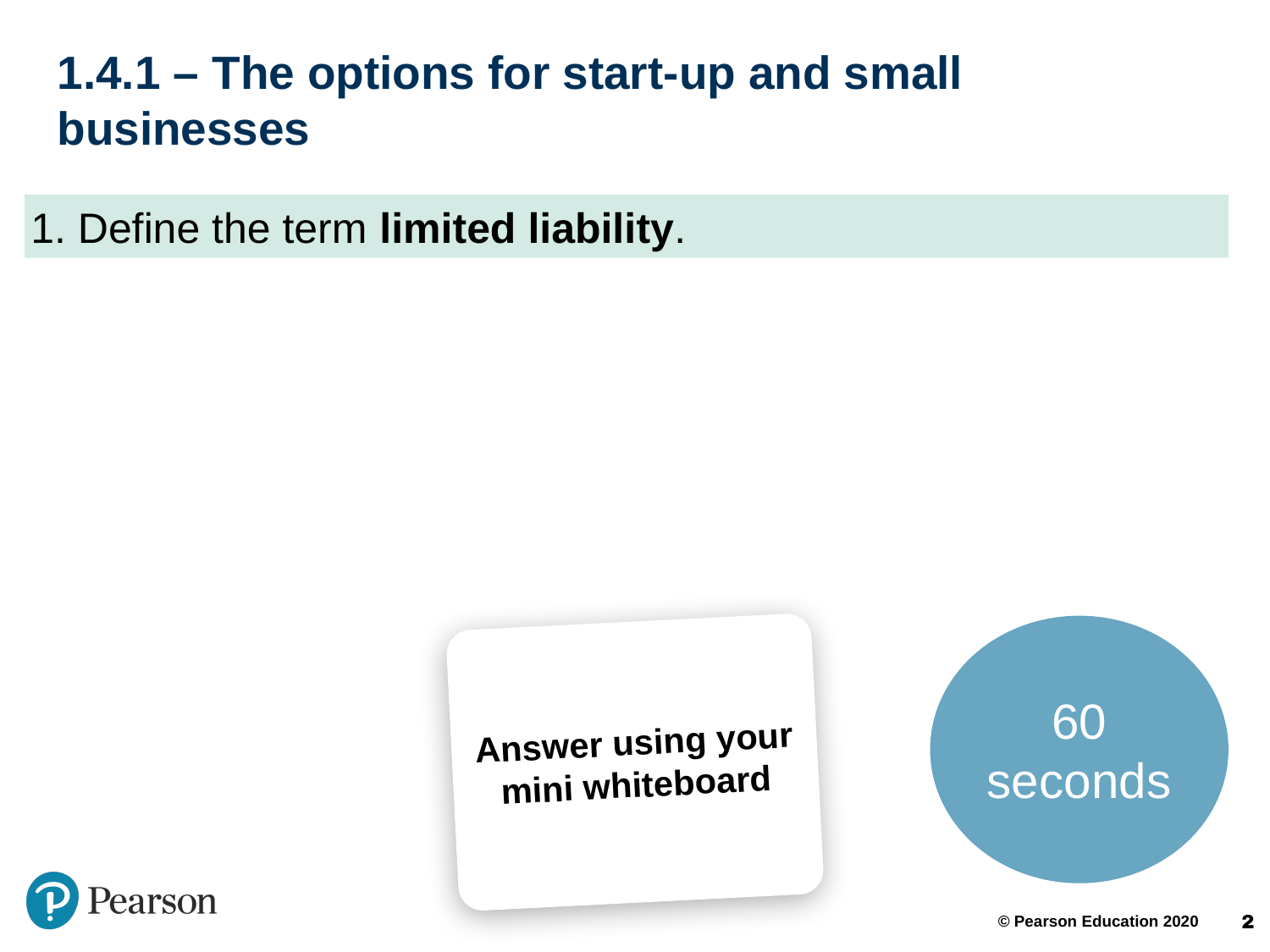

# 1.4.1 – The options for start-up and small businesses
1. Define the term limited liability.

60 seconds

Answer using your mini whiteboard

2